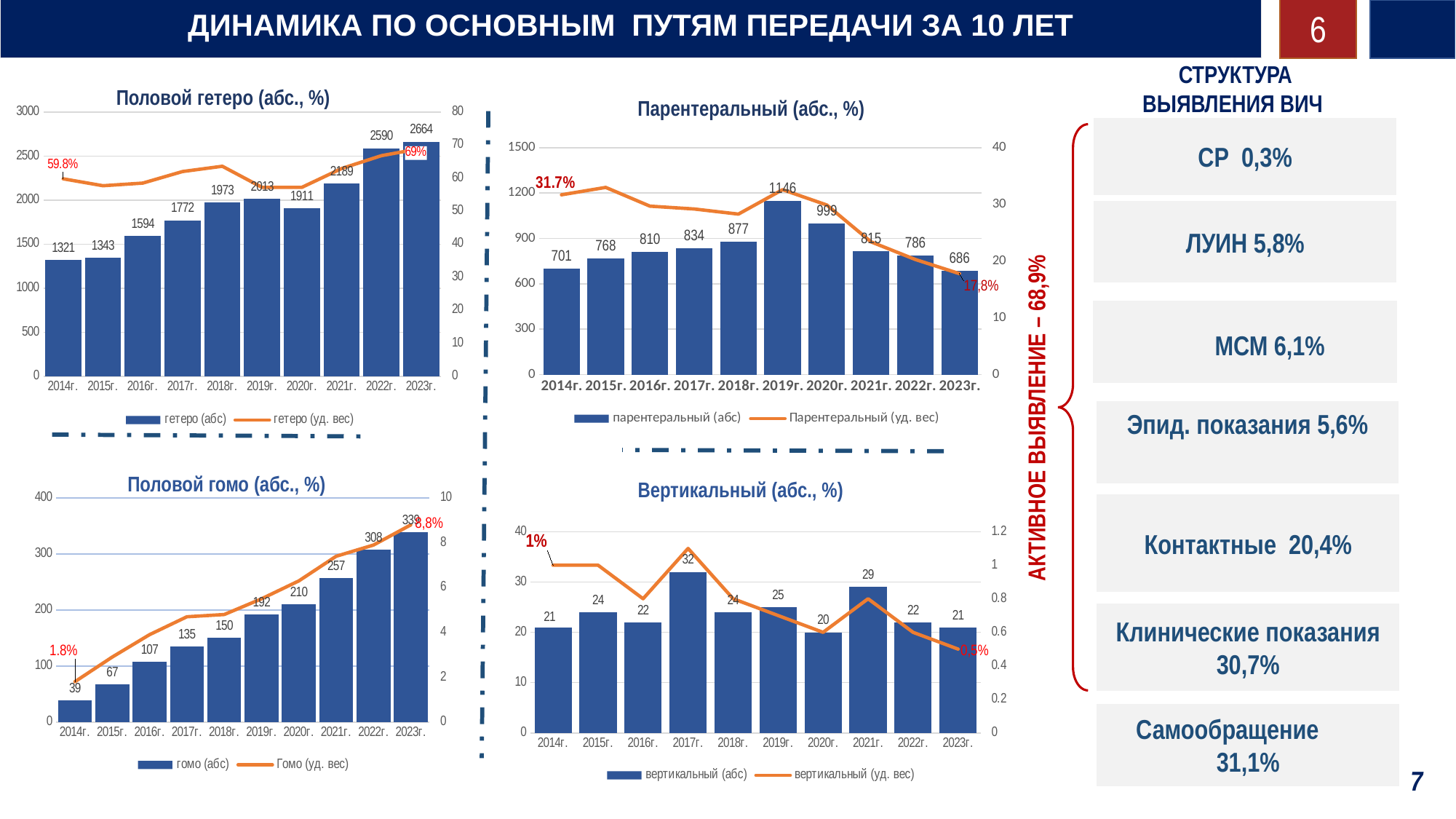

6

ДИНАМИКА ПО ОСНОВНЫМ  ПУТЯМ ПЕРЕДАЧИ ЗА 10 ЛЕТ
СТРУКТУРА
 ВЫЯВЛЕНИЯ ВИЧ
Половой гетеро (абс., %)
Парентеральный (абс., %)

### Chart

| Category | гетеро (абс) | гетеро (уд. вес) |
|---|---|---|
| 2014г. | 1321.0 | 59.8 |
| 2015г. | 1343.0 | 57.7 |
| 2016г. | 1594.0 | 58.5 |
| 2017г. | 1772.0 | 62.0 |
| 2018г. | 1973.0 | 63.6 |
| 2019г. | 2013.0 | 57.2 |
| 2020г. | 1911.0 | 57.2 |
| 2021г. | 2189.0 | 62.9 |
| 2022г. | 2590.0 | 66.8 |
| 2023г. | 2664.0 | 69.0 |
АКТИВНОЕ ВЫЯВЛЕНИЕ – 68,9%

СР  0,3%

### Chart

| Category | парентеральный (абс) | Парентеральный (уд. вес) |
|---|---|---|
| 2014г. | 701.0 | 31.7 |
| 2015г. | 768.0 | 33.0 |
| 2016г. | 810.0 | 29.7 |
| 2017г. | 834.0 | 29.2 |
| 2018г. | 877.0 | 28.3 |
| 2019г. | 1146.0 | 32.6 |
| 2020г. | 999.0 | 29.9 |
| 2021г. | 815.0 | 23.4 |
| 2022г. | 786.0 | 20.3 |
| 2023г. | 686.0 | 17.8 |
ЛУИН 5,8%

МСМ 6,1%

Эпид. показания 5,6%
Половой гомо (абс., %)
Вертикальный (абс., %)

### Chart

| Category | гомо (абс) | Гомо (уд. вес) |
|---|---|---|
| 2014г. | 39.0 | 1.8 |
| 2015г. | 67.0 | 2.9 |
| 2016г. | 107.0 | 3.9 |
| 2017г. | 135.0 | 4.7 |
| 2018г. | 150.0 | 4.8 |
| 2019г. | 192.0 | 5.5 |
| 2020г. | 210.0 | 6.3 |
| 2021г. | 257.0 | 7.4 |
| 2022г. | 308.0 | 7.9 |
| 2023г. | 339.0 | 8.8 |
Контактные  20,4%

### Chart

| Category | вертикальный (абс) | вертикальный (уд. вес) |
|---|---|---|
| 2014г. | 21.0 | 1.0 |
| 2015г. | 24.0 | 1.0 |
| 2016г. | 22.0 | 0.8 |
| 2017г. | 32.0 | 1.1 |
| 2018г. | 24.0 | 0.8 |
| 2019г. | 25.0 | 0.7 |
| 2020г. | 20.0 | 0.6 |
| 2021г. | 29.0 | 0.8 |
| 2022г. | 22.0 | 0.6 |
| 2023г. | 21.0 | 0.5 |

Клинические показания
30,7%

Самообращение
31,1%

7